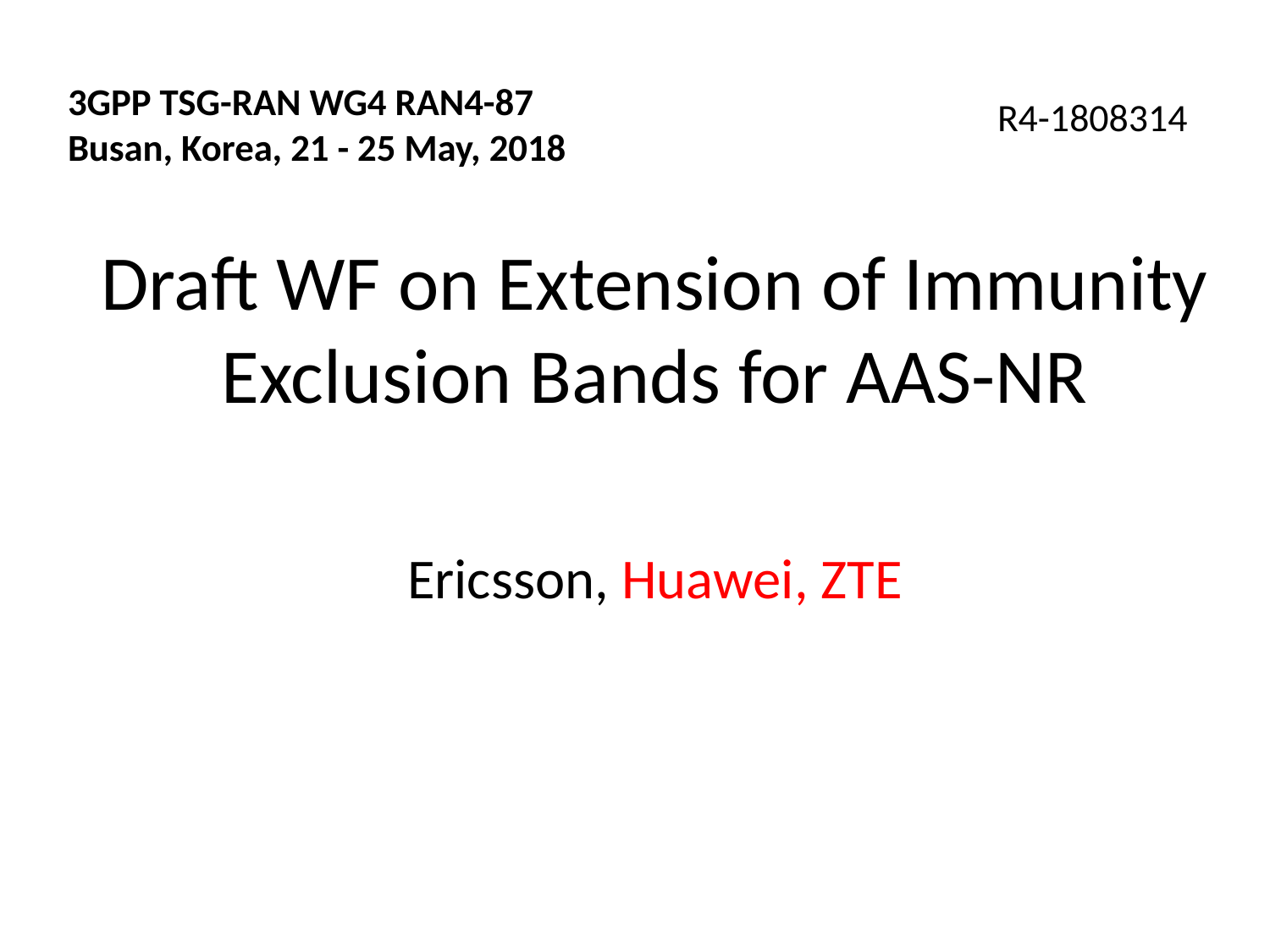

# 3GPP TSG-RAN WG4 RAN4-87 Busan, Korea, 21 - 25 May, 2018
R4-1808314
Draft WF on Extension of Immunity Exclusion Bands for AAS-NR
Ericsson, Huawei, ZTE